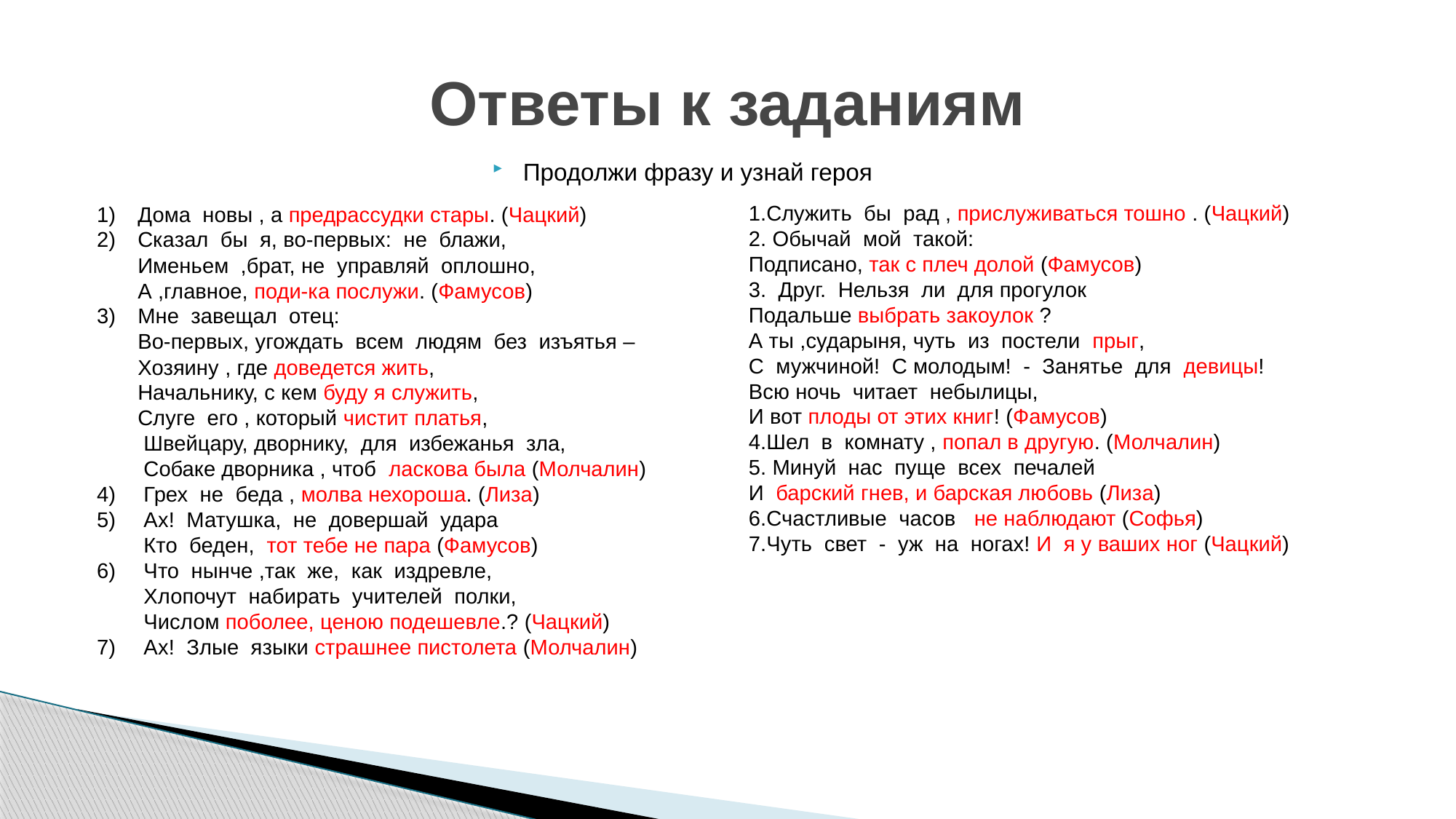

# Ответы к заданиям
Продолжи фразу и узнай героя

1.Служить  бы  рад , прислуживаться тошно . (Чацкий)
2. Обычай  мой  такой:
Подписано, так с плеч долой (Фамусов)
3.  Друг.  Нельзя  ли  для прогулок
Подальше выбрать закоулок ?
А ты ,сударыня, чуть  из  постели  прыг,
С  мужчиной!  С молодым!  -  Занятье  для  девицы!
Всю ночь  читает  небылицы,
И вот плоды от этих книг! (Фамусов)
4.Шел  в  комнату , попал в другую. (Молчалин)
5. Минуй  нас  пуще  всех  печалей
И  барский гнев, и барская любовь (Лиза)
6.Счастливые  часов   не наблюдают (Софья)
7.Чуть  свет  -  уж  на  ногах! И  я у ваших ног (Чацкий)
1) 	Дома  новы , а предрассудки стары. (Чацкий)
2)	Сказал  бы  я, во-первых:  не  блажи,
	Именьем  ,брат, не  управляй  оплошно,
	А ,главное, поди-ка послужи. (Фамусов)
3)	Мне  завещал  отец:
	Во-первых, угождать  всем  людям  без  изъятья –
	Хозяину , где доведется жить,
	Начальнику, с кем буду я служить,
	Слуге  его , который чистит платья,
	 Швейцару, дворнику,  для  избежанья  зла,
	 Собаке дворника , чтоб  ласкова была (Молчалин)
4)	 Грех  не  беда , молва нехороша. (Лиза)
5)	 Ах!  Матушка,  не  довершай  удара
	 Кто  беден,  тот тебе не пара (Фамусов)
6)	 Что  нынче ,так  же,  как  издревле,
	 Хлопочут  набирать  учителей  полки,
	 Числом поболее, ценою подешевле.? (Чацкий)
7)	 Ах!  Злые  языки страшнее пистолета (Молчалин)